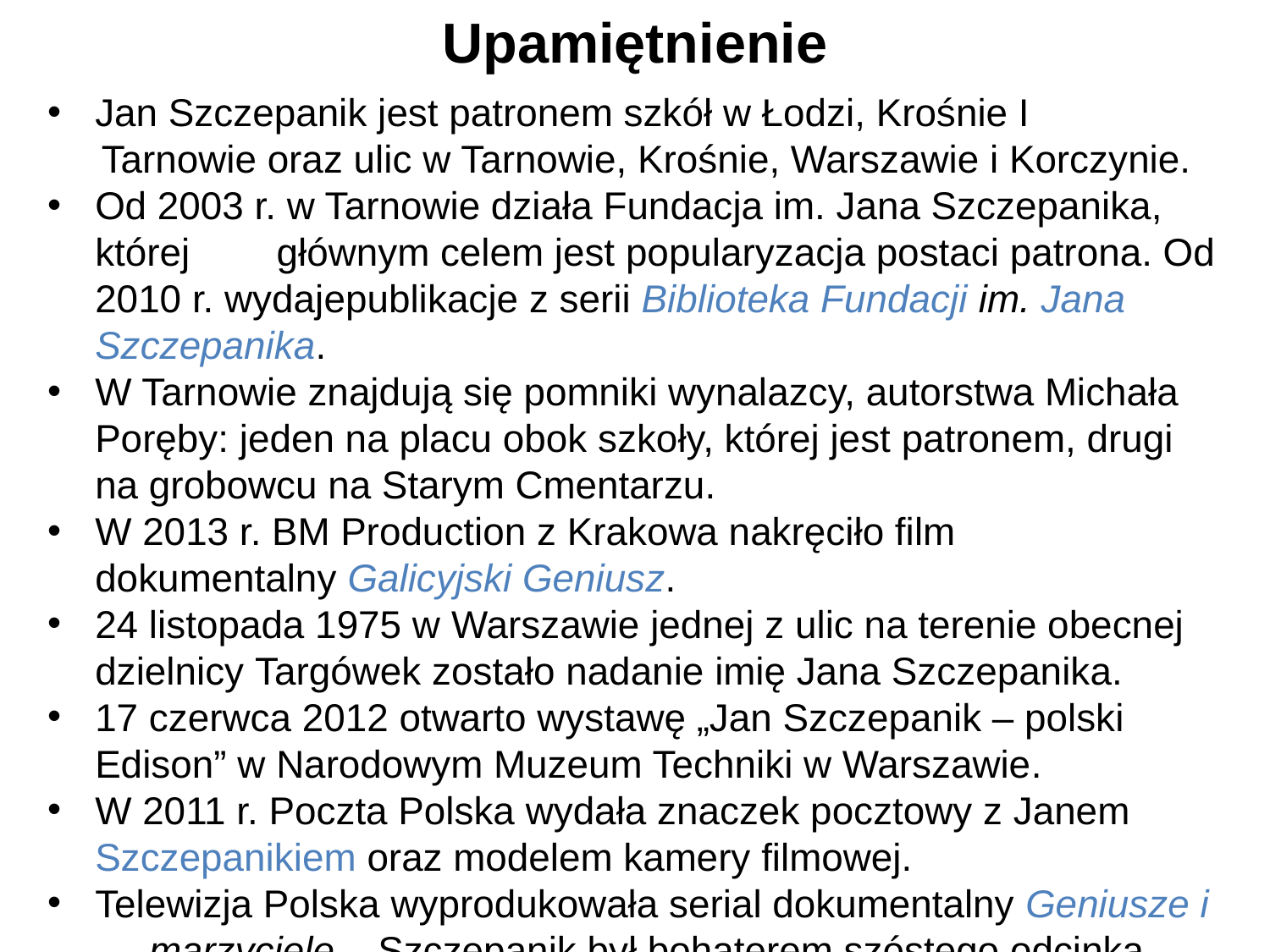

Upamiętnienie
Jan Szczepanik jest patronem szkół w Łodzi, Krośnie I
     Tarnowie oraz ulic w Tarnowie, Krośnie, Warszawie i Korczynie.
Od 2003 r. w Tarnowie działa Fundacja im. Jana Szczepanika, której        głównym celem jest popularyzacja postaci patrona. Od 2010 r. wydajepublikacje z serii Biblioteka Fundacji im. Jana Szczepanika.
W Tarnowie znajdują się pomniki wynalazcy, autorstwa Michała Poręby: jeden na placu obok szkoły, której jest patronem, drugi na grobowcu na Starym Cmentarzu.
W 2013 r. BM Production z Krakowa nakręciło film dokumentalny Galicyjski Geniusz.
24 listopada 1975 w Warszawie jednej z ulic na terenie obecnej dzielnicy Targówek zostało nadanie imię Jana Szczepanika.
17 czerwca 2012 otwarto wystawę „Jan Szczepanik – polski Edison” w Narodowym Muzeum Techniki w Warszawie.
W 2011 r. Poczta Polska wydała znaczek pocztowy z Janem Szczepanikiem oraz modelem kamery filmowej.
Telewizja Polska wyprodukowała serial dokumentalny Geniusze i      marzyciele – Szczepanik był bohaterem szóstego odcinka.